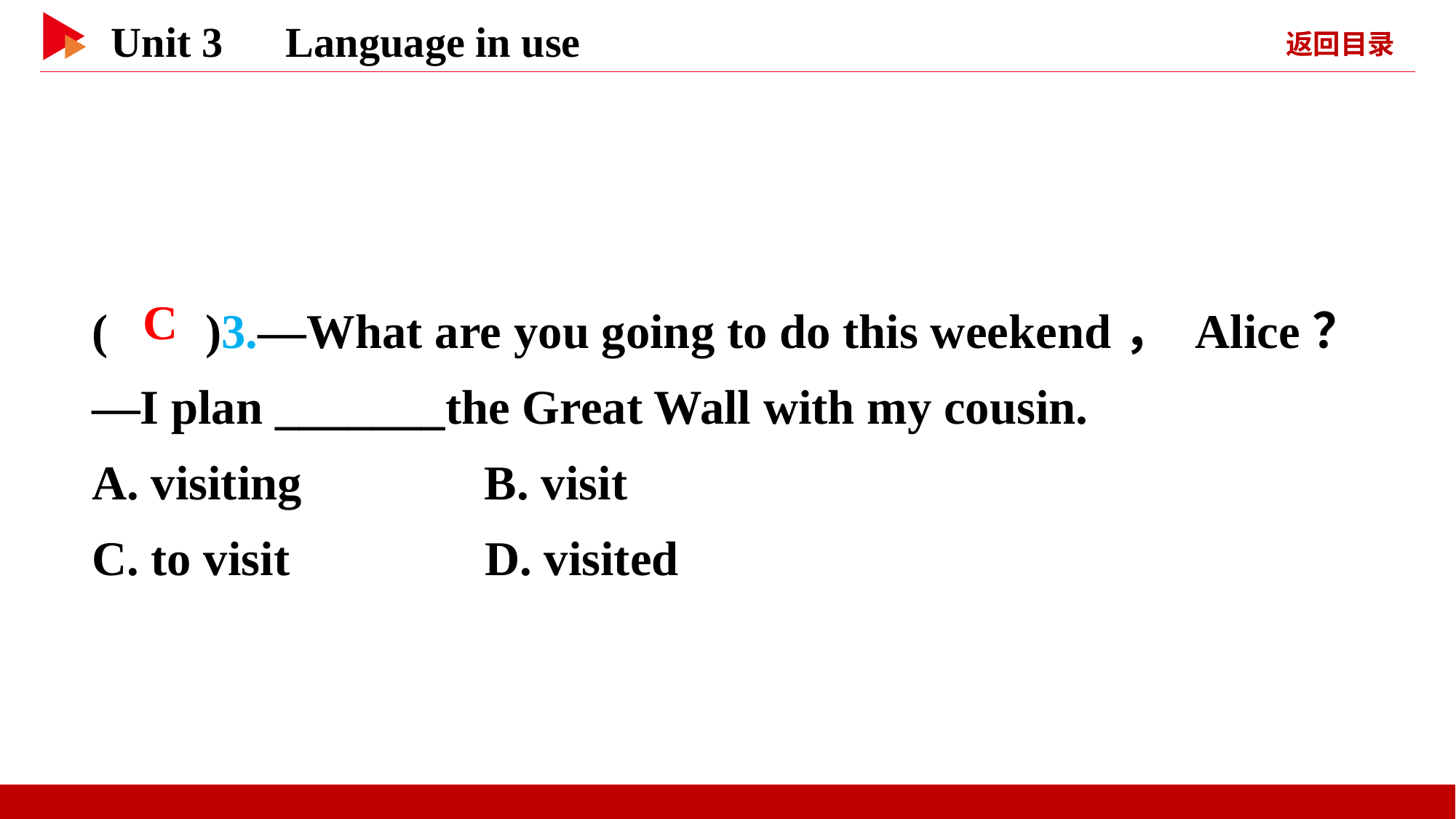

(        )3.—What are you going to do this weekend， Alice？
—I plan _______the Great Wall with my cousin.
A. visiting               B. visit
C. to visit                D. visited
   C